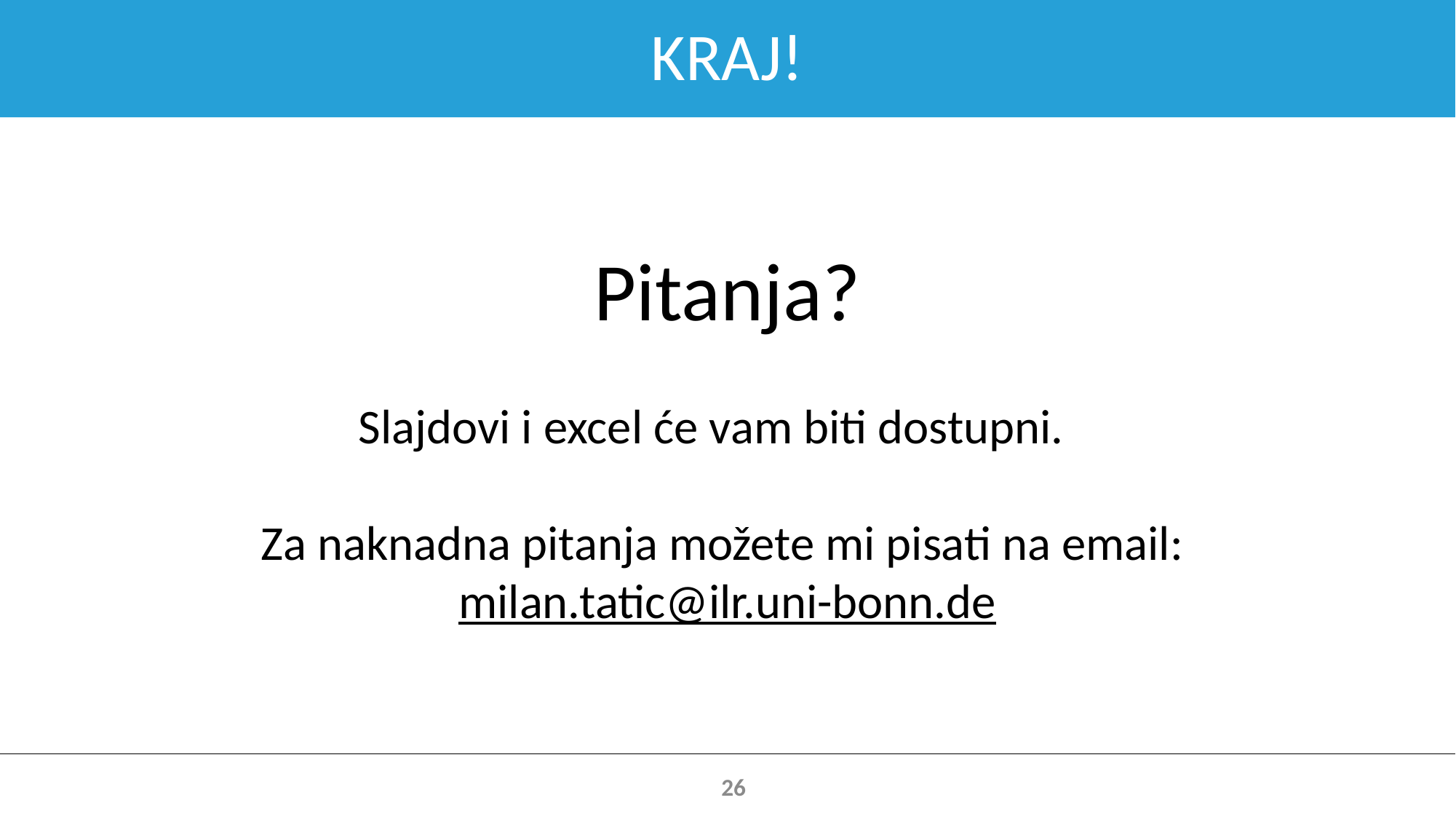

# KRAJ!
Pitanja?

Slajdovi i excel će vam biti dostupni.

Za naknadna pitanja možete mi pisati na email:
milan.tatic@ilr.uni-bonn.de
26